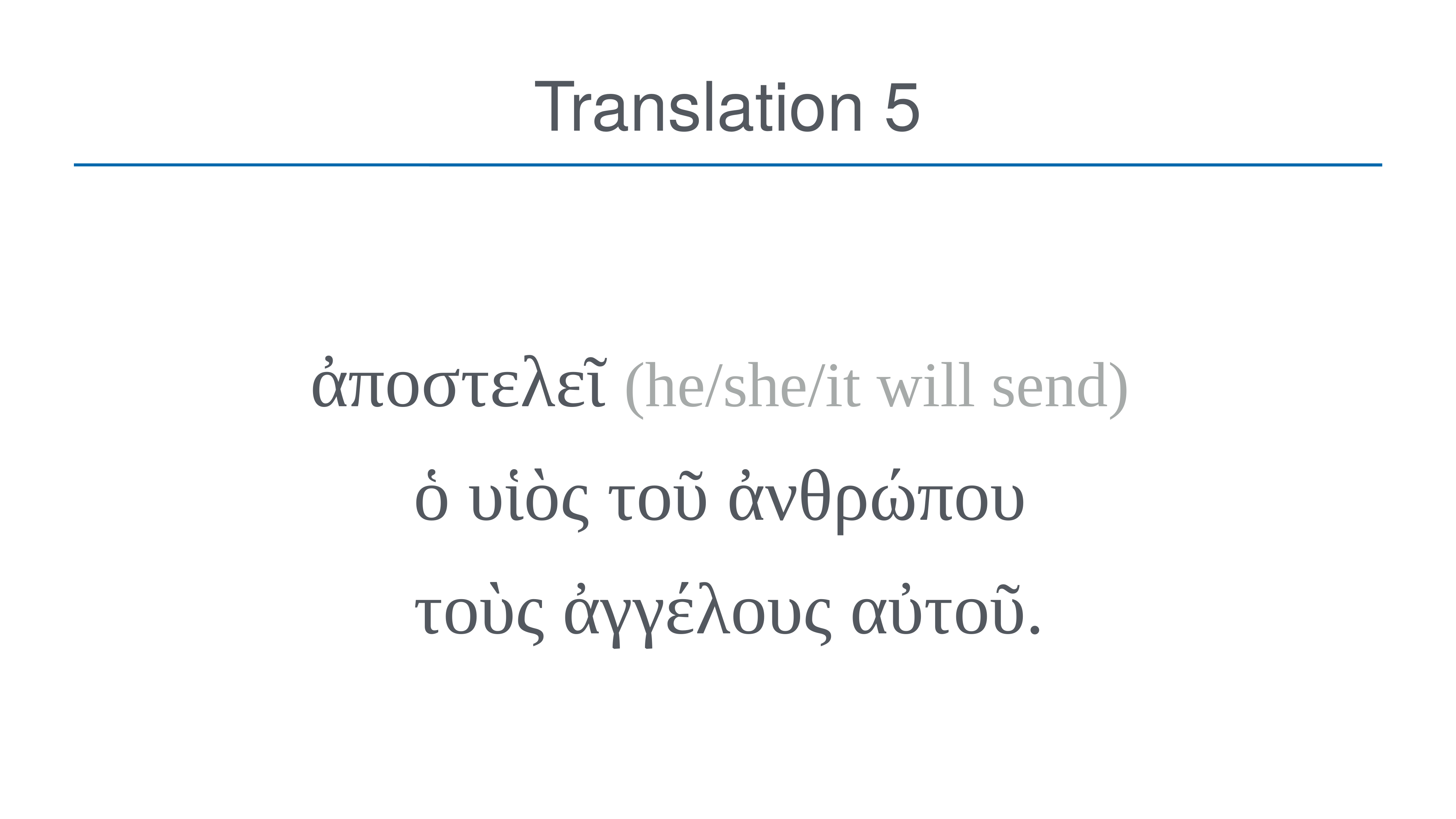

# Translation 5
ἀποστελεῖ (he/she/it will send)
ὁ υἱὸς τοῦ ἀνθρώπου
τοὺς ἀγγέλους αὐτοῦ.